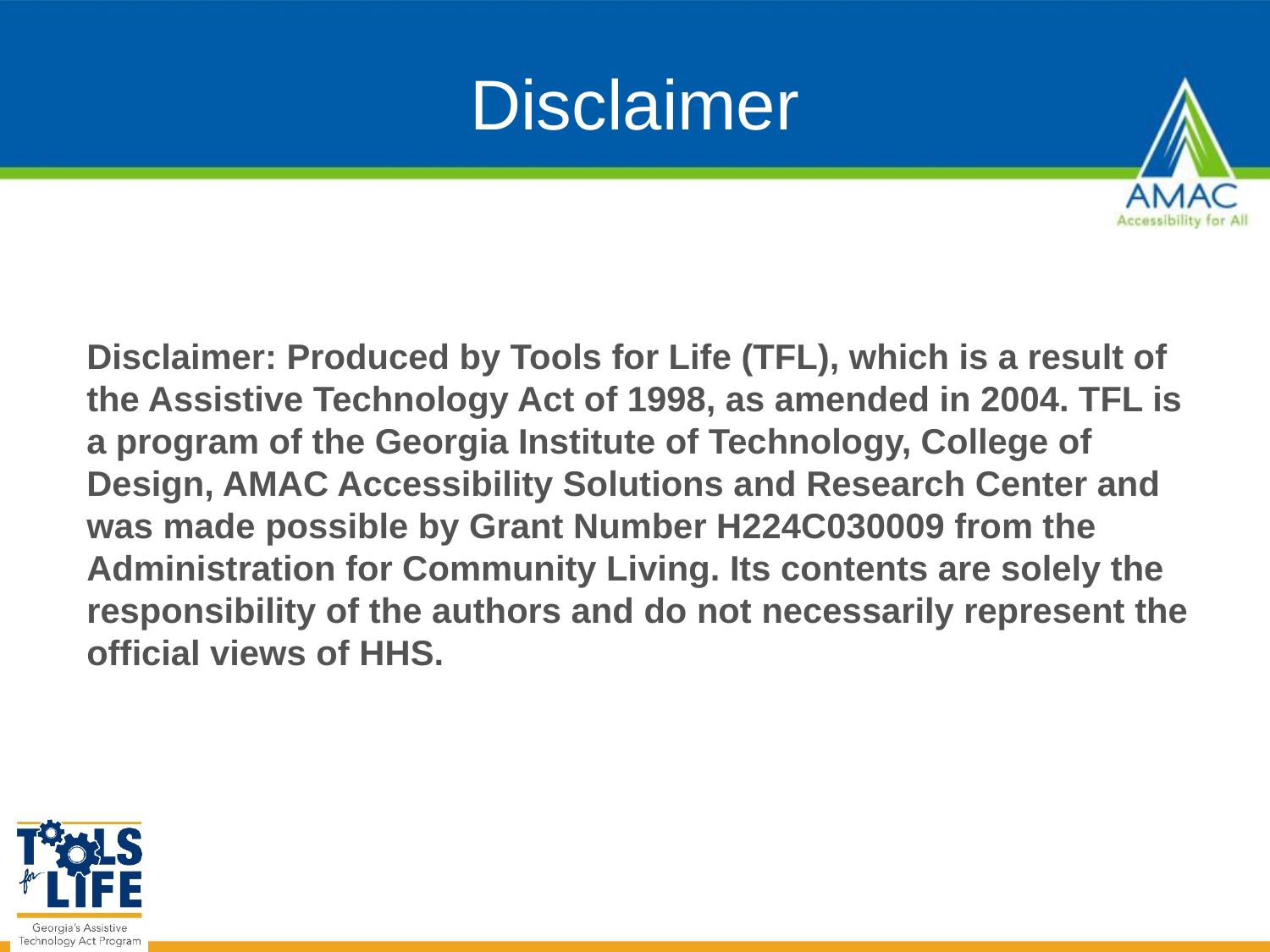

# Disclaimer
Disclaimer: Produced by Tools for Life (TFL), which is a result of the Assistive Technology Act of 1998, as amended in 2004. TFL is a program of the Georgia Institute of Technology, College of Design, AMAC Accessibility Solutions and Research Center and was made possible by Grant Number H224C030009 from the Administration for Community Living. Its contents are solely the responsibility of the authors and do not necessarily represent the official views of HHS.